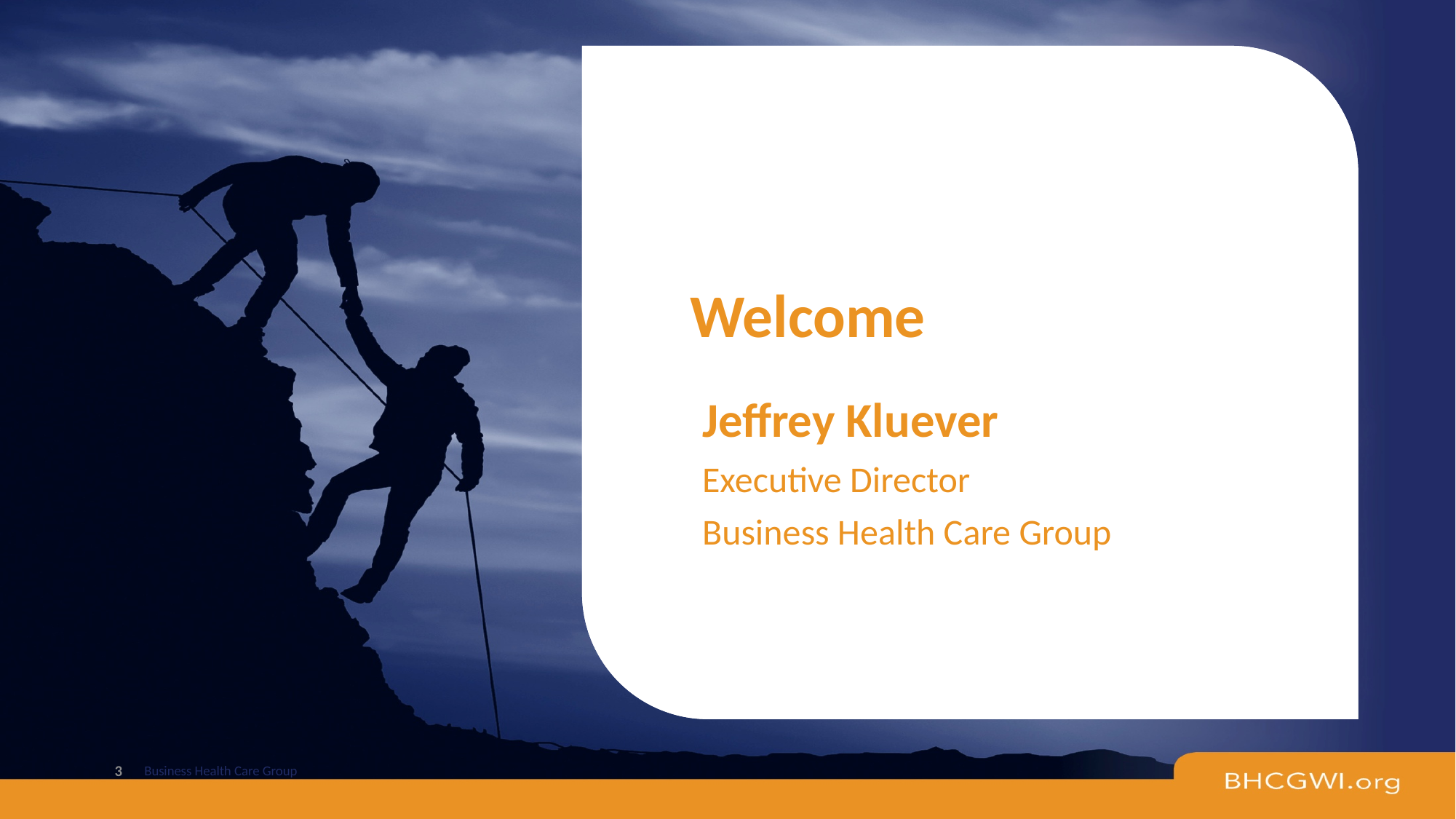

# Welcome
Jeffrey Kluever
Executive Director
Business Health Care Group
3
Business Health Care Group